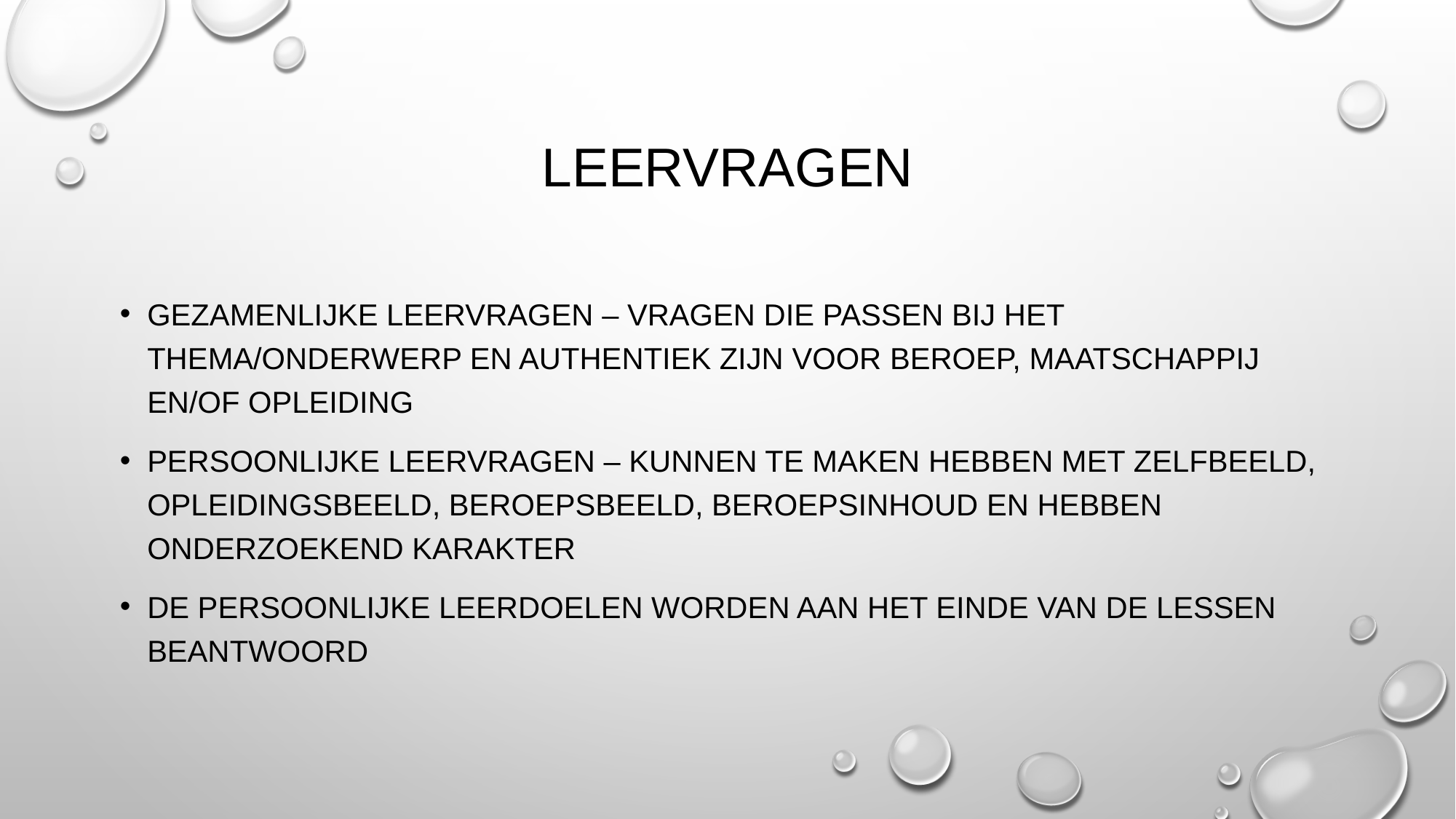

# leervragen
Gezamenlijke leervragen – vragen die passen bij het thema/onderwerp en authentiek zijn voor beroep, maatschappij en/of opleiding
Persoonlijke leervragen – kunnen te maken hebben met zelfbeeld, opleidingsbeeld, beroepsbeeld, beroepsinhoud en hebben onderzoekend karakter
De persoonlijke leerdoelen worden aan het einde van de lessen beantwoord